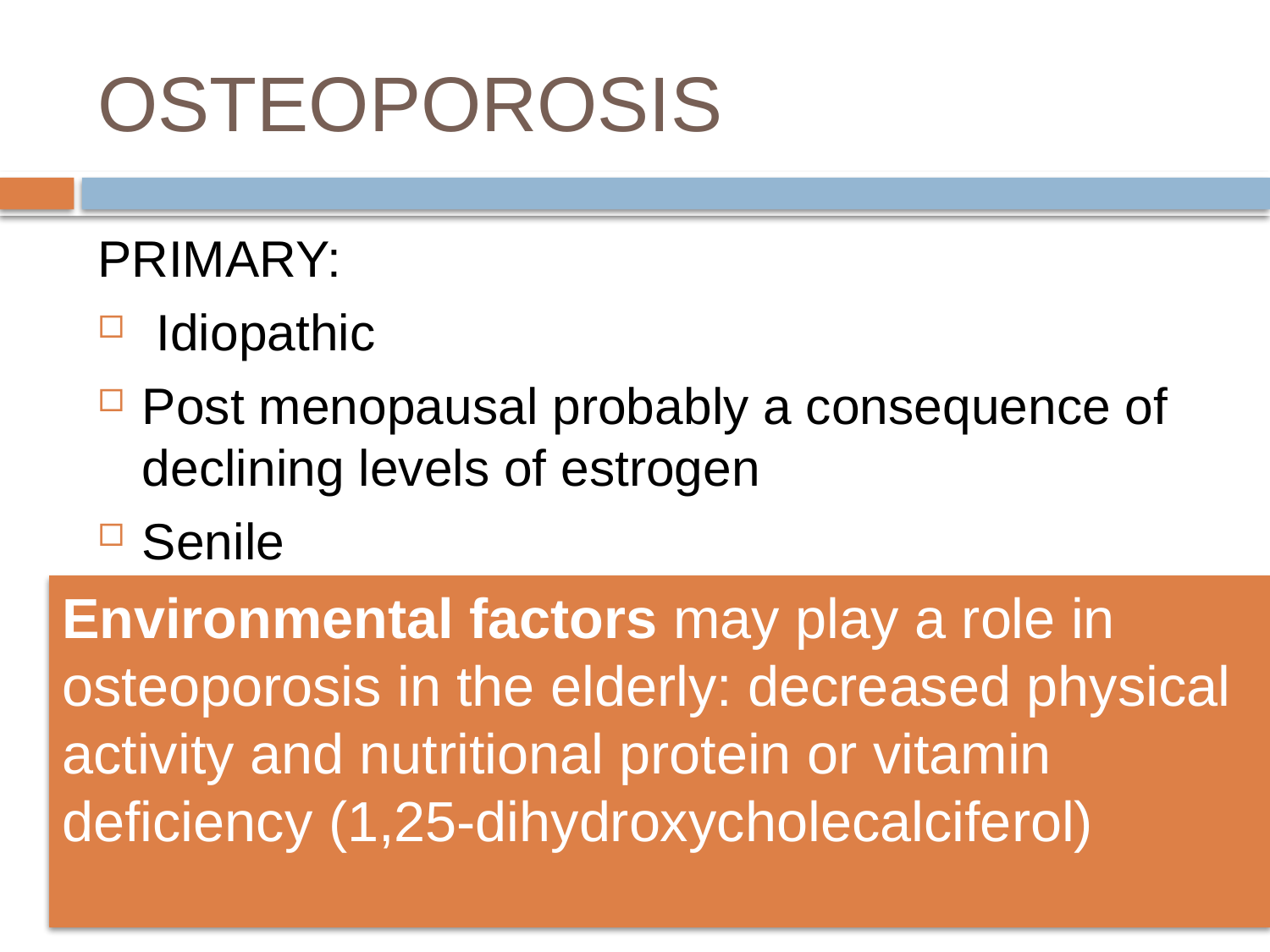

# OSTEOPOROSIS

PRIMARY:
 Idiopathic
Post menopausal probably a consequence of declining levels of estrogen
Senile
Environmental factors may play a role in osteoporosis in the elderly: decreased physical activity and nutritional protein or vitamin deficiency (1,25-dihydroxycholecalciferol)